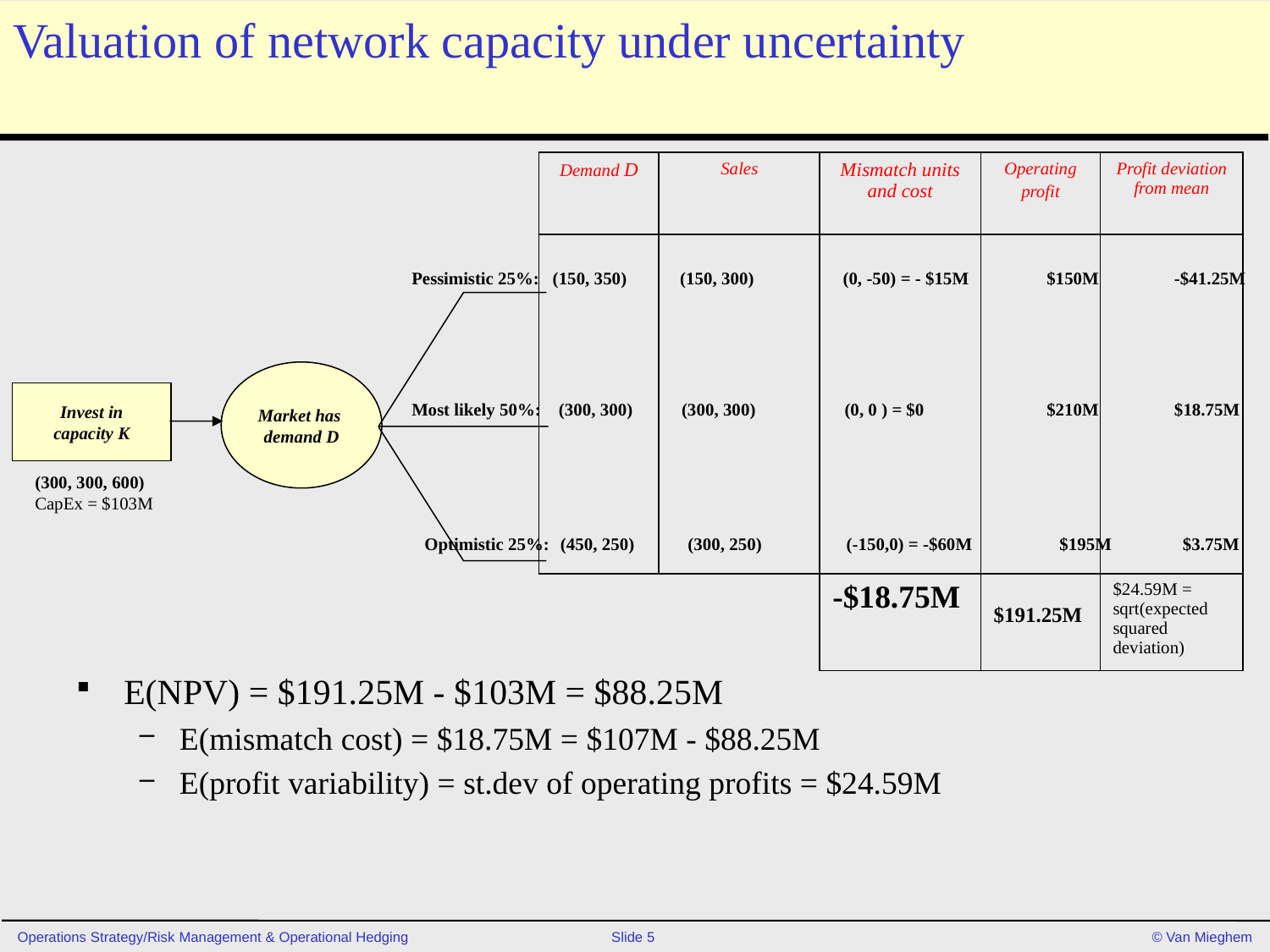

# Valuation of network capacity under uncertainty
| Demand D | Sales | Mismatch units and cost | Operating profit | Profit deviation from mean |
| --- | --- | --- | --- | --- |
|  |  |  |  |  |
|  |  | -$18.75M | $191.25M | $24.59M = sqrt(expected squared deviation) |
Pessimistic 25%:   (150, 350)            (150, 300)                    (0, -50) = - $15M	$150M                 -$41.25M

Market has
demand D
Invest in
capacity K
Most likely 50%:    (300, 300)           (300, 300)                    (0, 0 ) = $0	$210M                 $18.75M

(300, 300, 600)
CapEx = $103M
Optimistic 25%:	  (450, 250)            (300, 250)                   (-150,0) = -$60M	$195M                $3.75M
E(NPV) = $191.25M - $103M = $88.25M
E(mismatch cost) = $18.75M = $107M - $88.25M
E(profit variability) = st.dev of operating profits = $24.59M